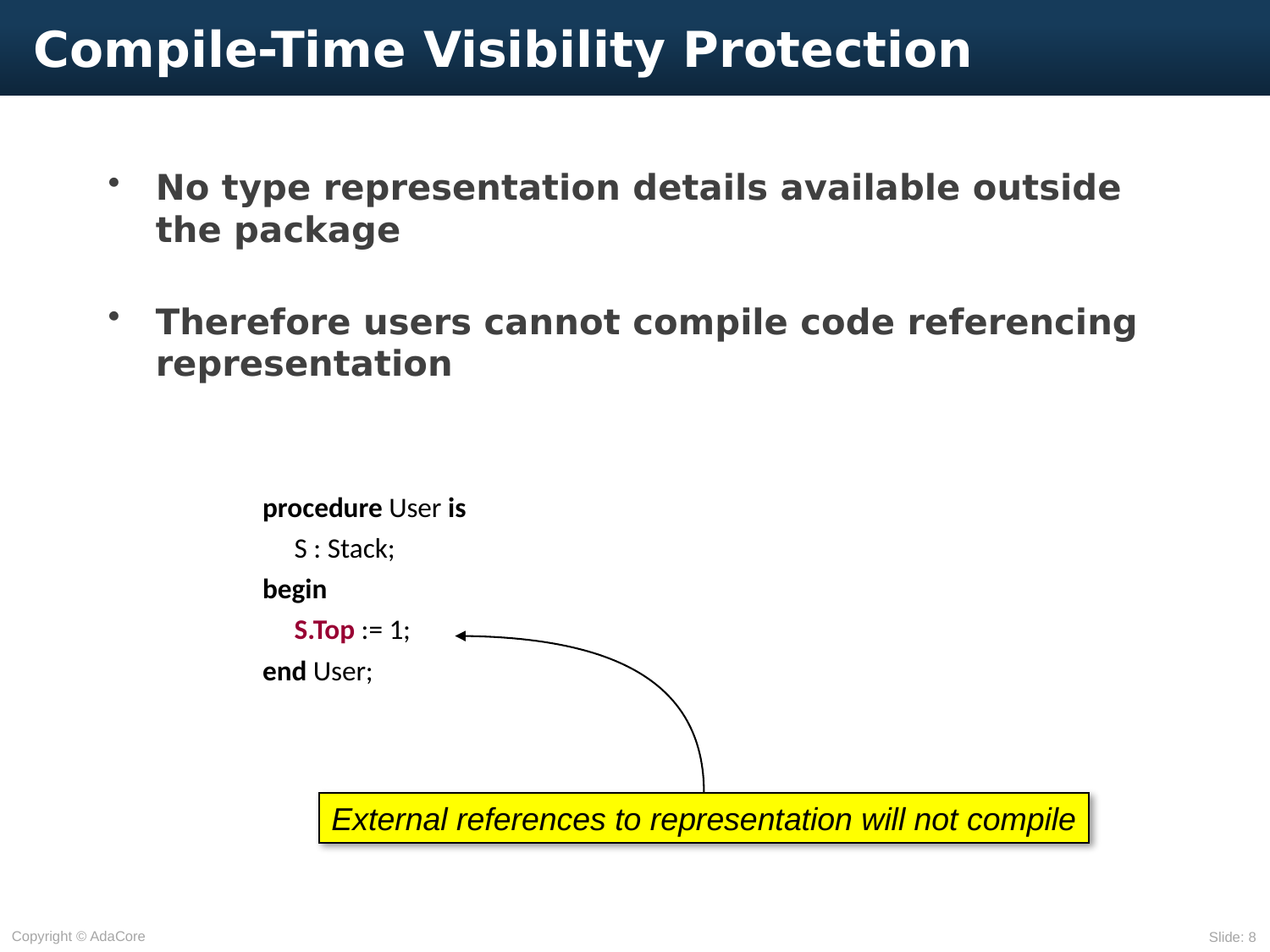

# Compile-Time Visibility Protection
No type representation details available outside the package
Therefore users cannot compile code referencing representation
procedure User is
	S : Stack;
begin
	S.Top := 1;
end User;

External references to representation will not compile